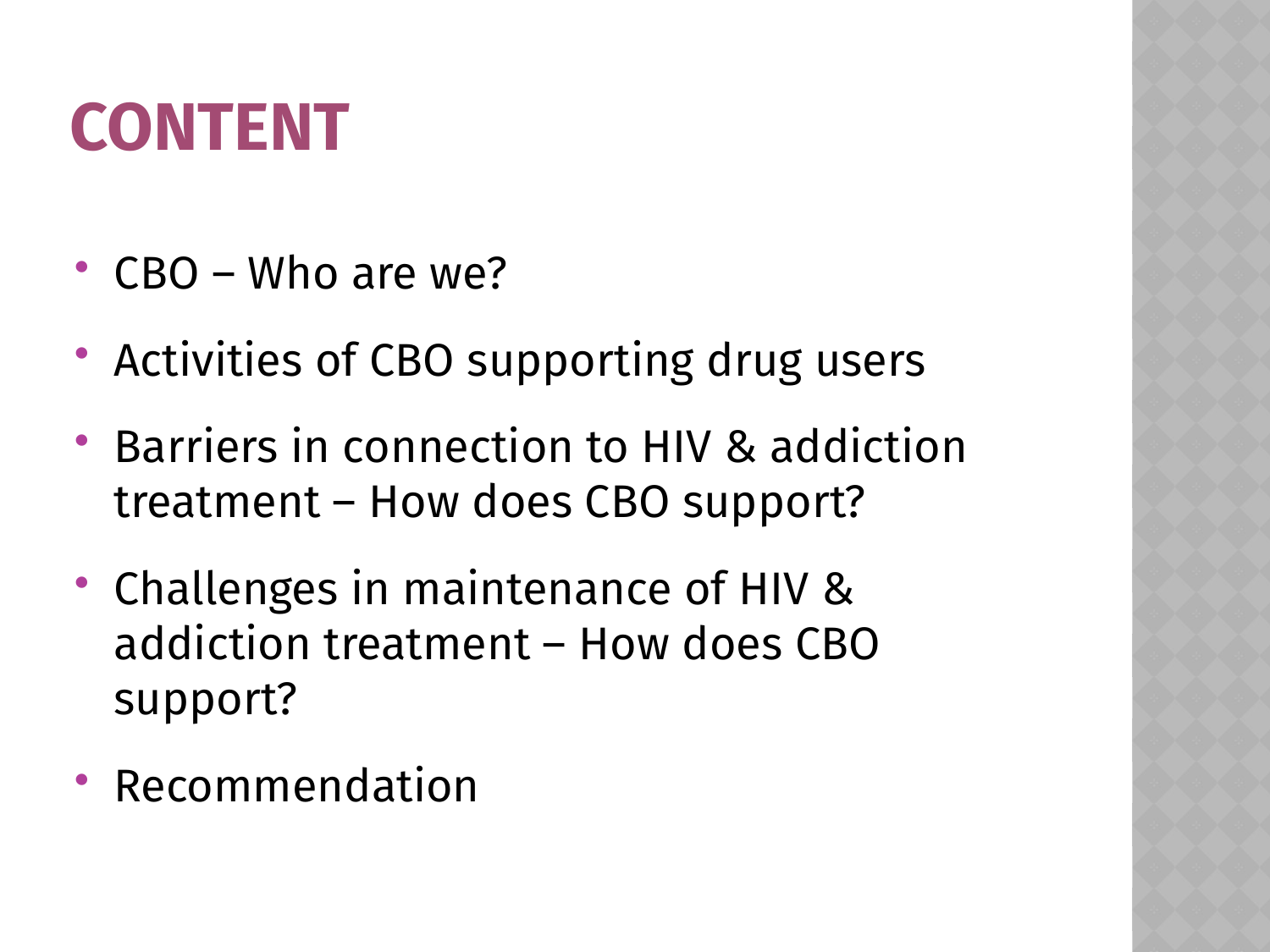

# CONTENT
CBO – Who are we?
Activities of CBO supporting drug users
Barriers in connection to HIV & addiction treatment – How does CBO support?
Challenges in maintenance of HIV & addiction treatment – How does CBO support?
Recommendation